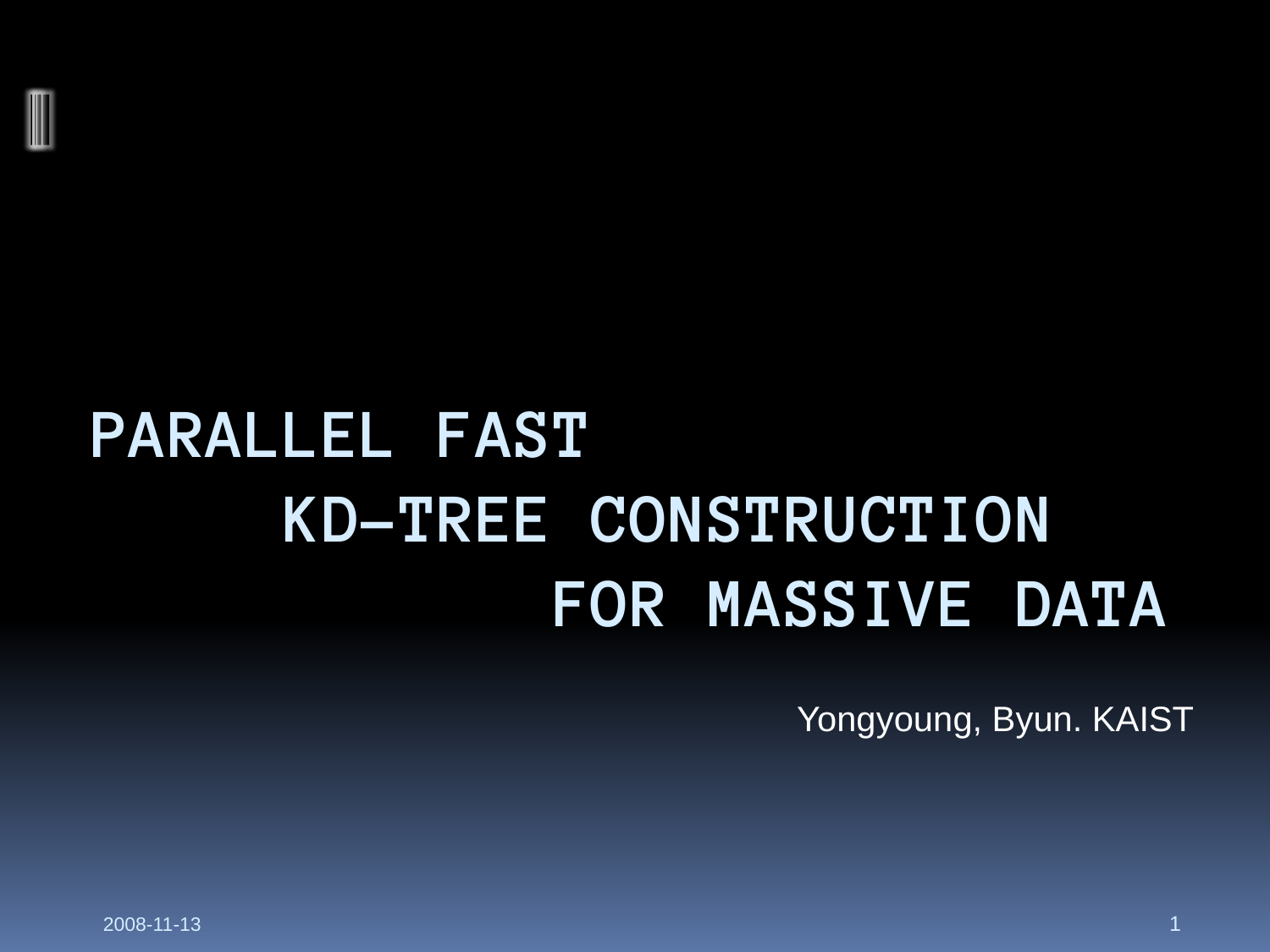

# Parallel Fast KD-tree construction for massive data
 Yongyoung, Byun. KAIST
2008-11-13
1